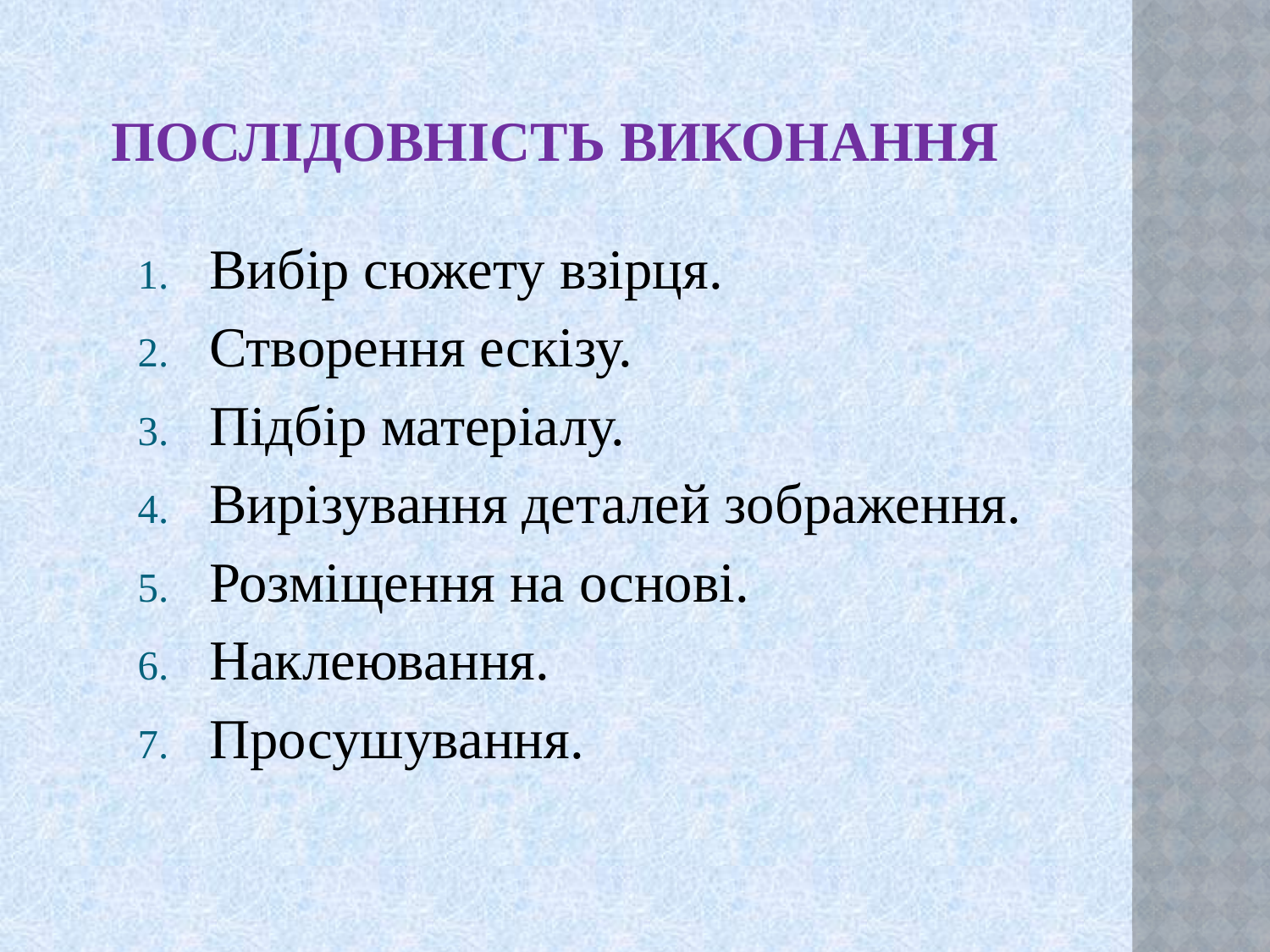

# Послідовність виконання
Вибір сюжету взірця.
Створення ескізу.
Підбір матеріалу.
Вирізування деталей зображення.
Розміщення на основі.
Наклеювання.
Просушування.